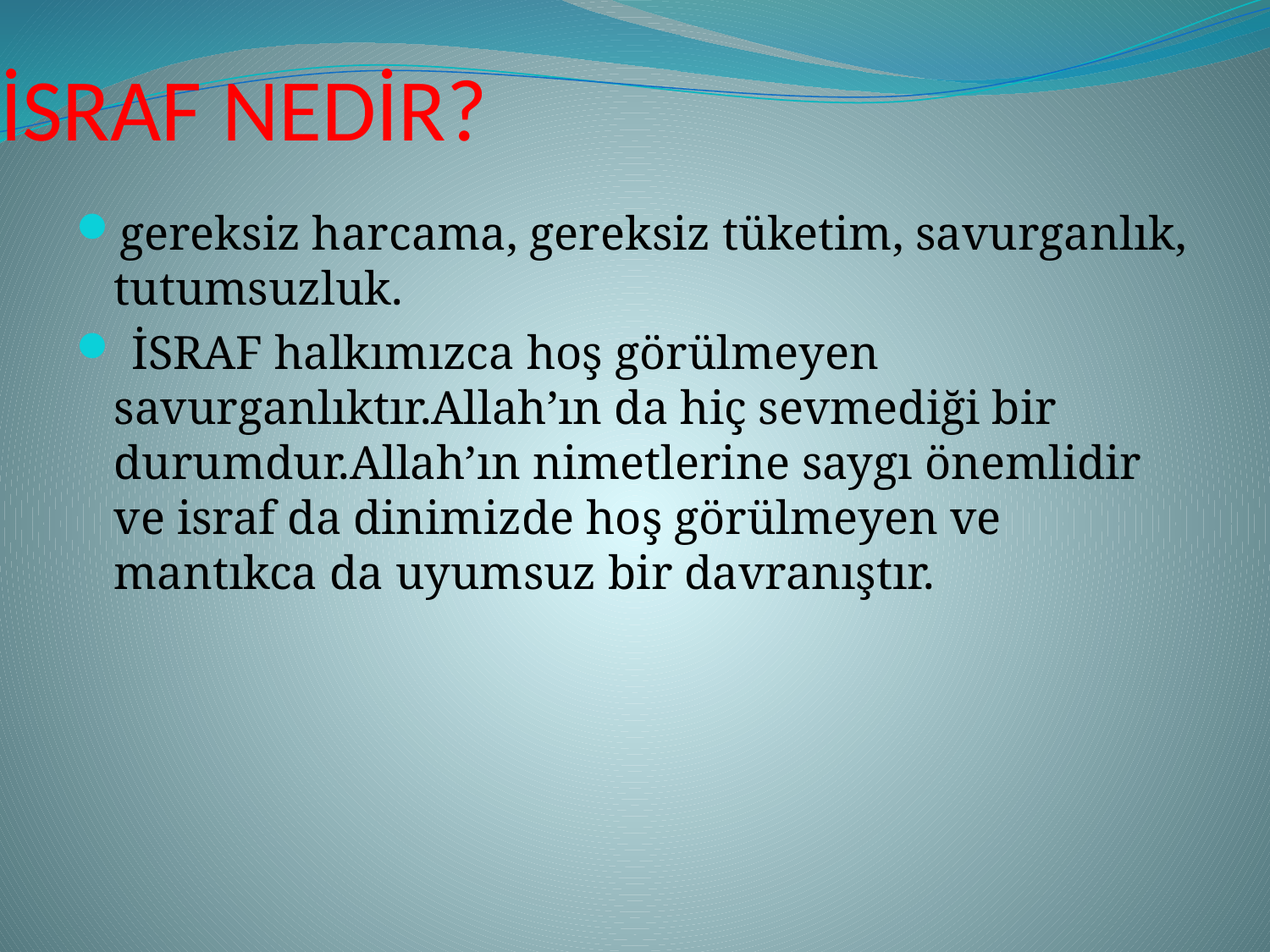

# İSRAF NEDİR?
gereksiz harcama, gereksiz tüketim, savurganlık, tutumsuzluk.
 İSRAF halkımızca hoş görülmeyen savurganlıktır.Allah’ın da hiç sevmediği bir durumdur.Allah’ın nimetlerine saygı önemlidir ve israf da dinimizde hoş görülmeyen ve mantıkca da uyumsuz bir davranıştır.